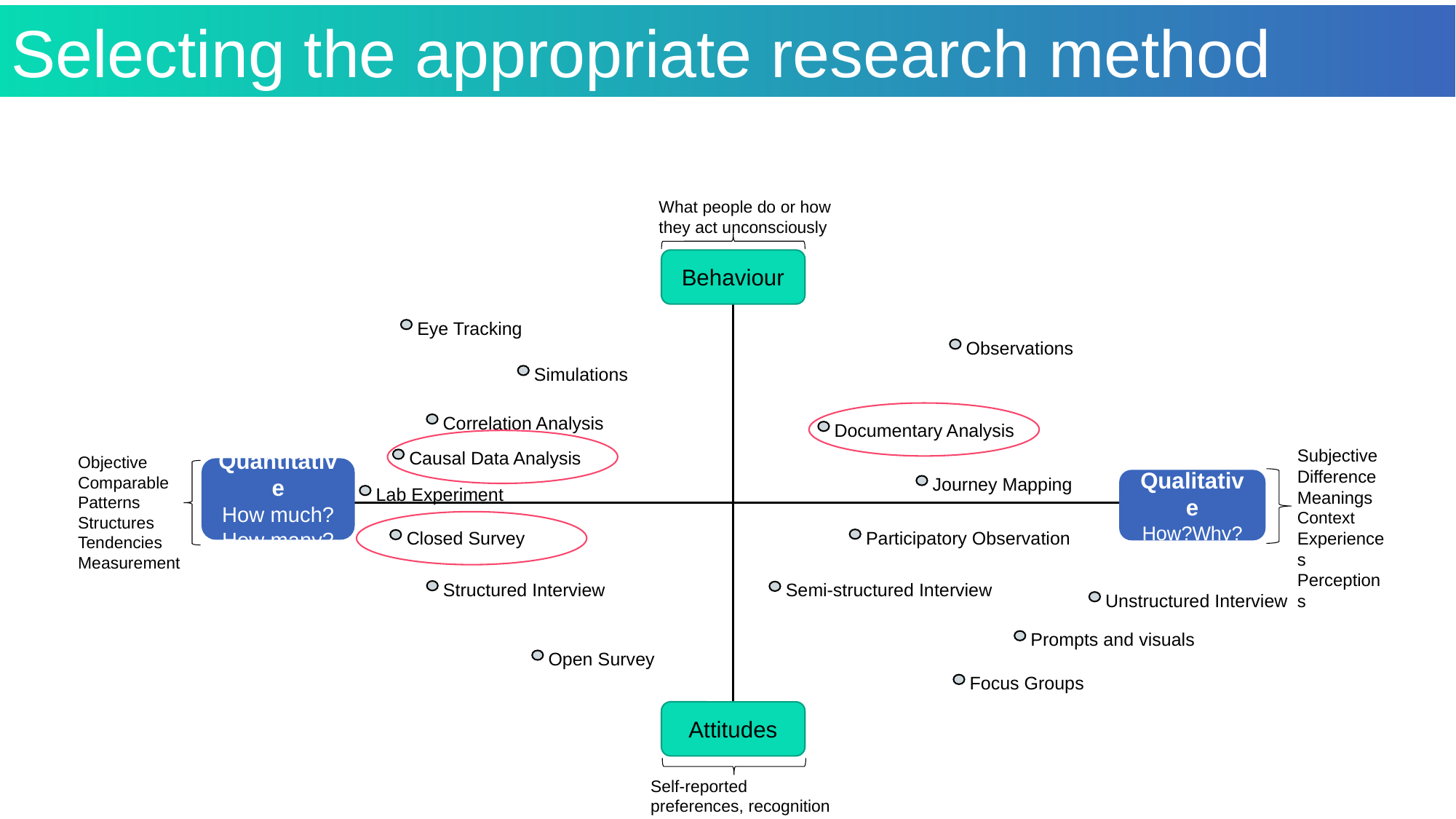

Selecting the appropriate research method

What people do or how they act unconsciously
Behaviour
Eye Tracking

Observations

Simulations

Correlation Analysis
Documentary Analysis

Subjective
Difference
Meanings
Context
Experiences
Perceptions
Causal Data Analysis
Objective
Comparable
Patterns
Structures
Tendencies
Measurement

Quantitative
How much? How many?

Journey Mapping

Qualitative
How?Why?

Lab Experiment

Participatory Observation
Closed Survey

Structured Interview
Semi-structured Interview

Unstructured Interview

Prompts and visuals

Open Survey

Focus Groups

Attitudes

Self-reported preferences, recognition and memories